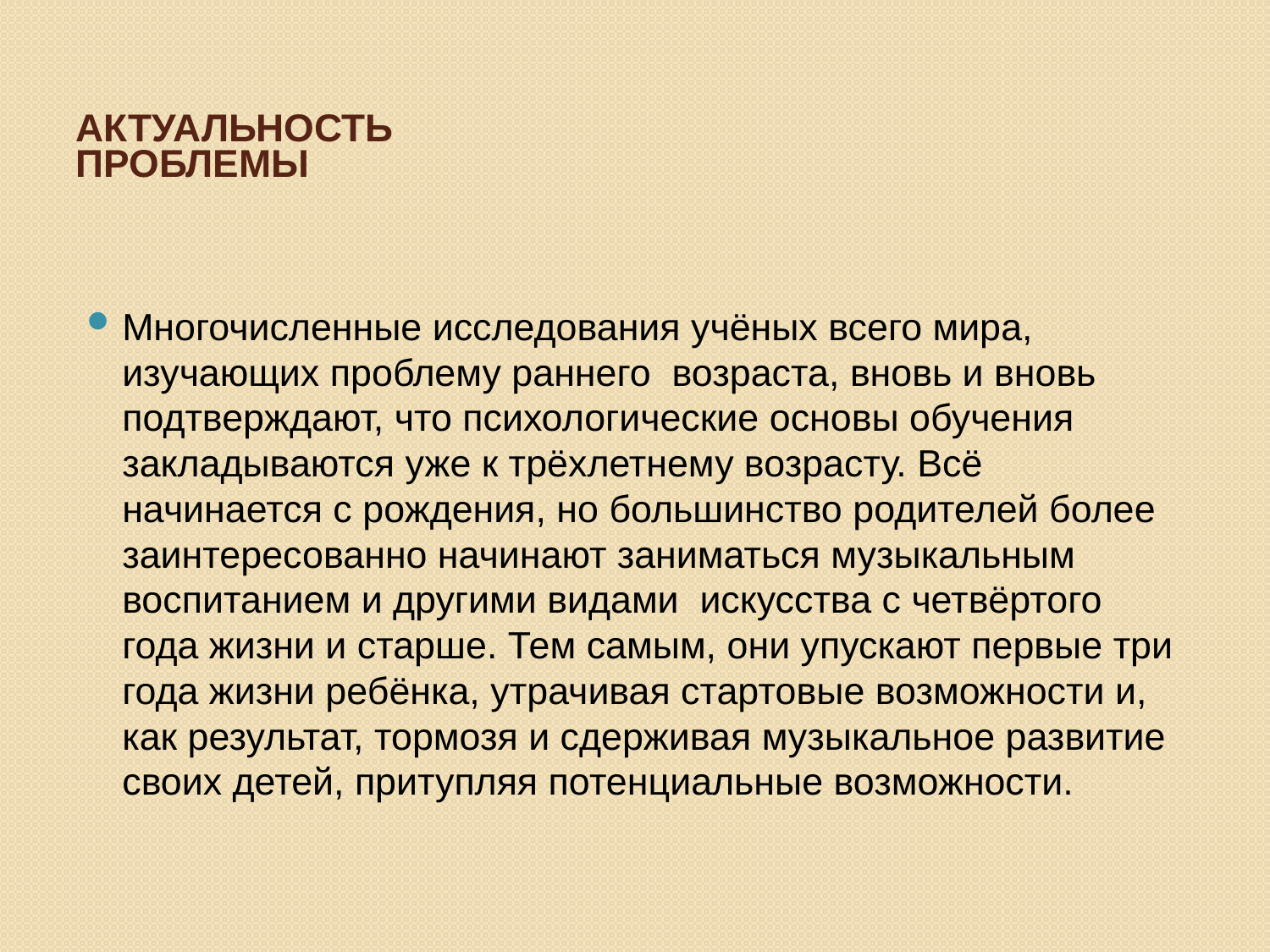

Актуальность проблемы
Многочисленные исследования учёных всего мира, изучающих проблему раннего  возраста, вновь и вновь подтверждают, что психологические основы обучения закладываются уже к трёхлетнему возрасту. Всё начинается с рождения, но большинство родителей более заинтересованно начинают заниматься музыкальным воспитанием и другими видами  искусства с четвёртого года жизни и старше. Тем самым, они упускают первые три года жизни ребёнка, утрачивая стартовые возможности и, как результат, тормозя и сдерживая музыкальное развитие своих детей, притупляя потенциальные возможности.